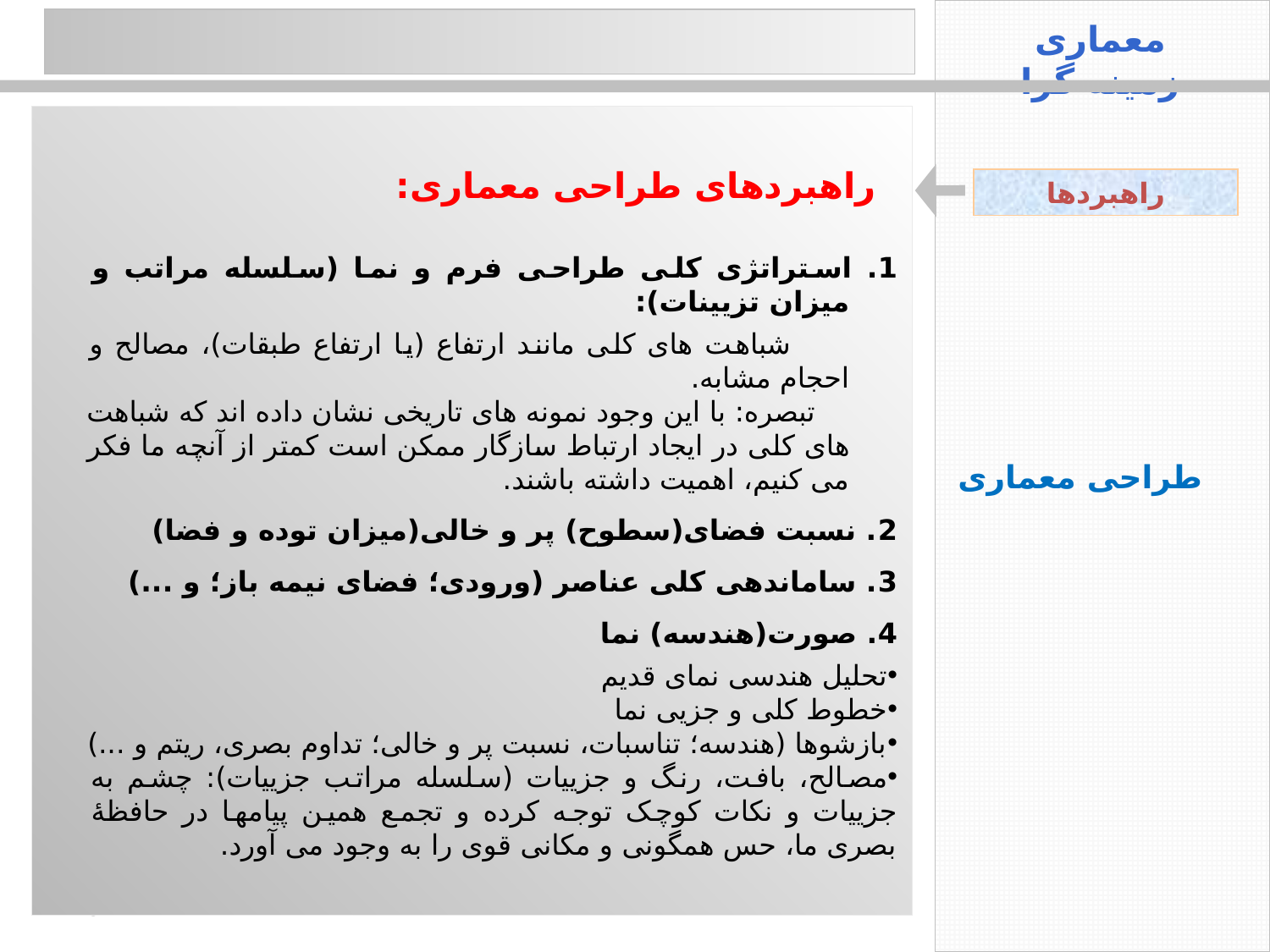

طراحی معماری

معماری زمینه گرا

راهبردهای طراحی معماری:

راهبردها

1. استراتژی کلی طراحی فرم و نما (سلسله مراتب و میزان تزیینات):
         شباهت های کلی مانند ارتفاع (یا ارتفاع طبقات)، مصالح و احجام مشابه.
         تبصره: با این وجود نمونه های تاریخی نشان داده اند که شباهت های کلی در ایجاد ارتباط سازگار ممکن است کمتر از آنچه ما فکر می کنیم، اهمیت داشته باشند.
2. نسبت فضای(سطوح) پر و خالی(میزان توده و فضا)
3. ساماندهی کلی عناصر (ورودی؛ فضای نیمه باز؛ و ...)
4. صورت(هندسه) نما
تحلیل هندسی نمای قدیم
خطوط کلی و جزیی نما
بازشوها (هندسه؛ تناسبات، نسبت پر و خالی؛ تداوم بصری، ریتم و ...)
مصالح، بافت، رنگ و جزییات (سلسله مراتب جزییات): چشم به جزییات و نکات کوچک توجه کرده و تجمع همین پیامها در حافظۀ بصری ما، حس همگونی و مکانی قوی را به وجود می آورد.

15